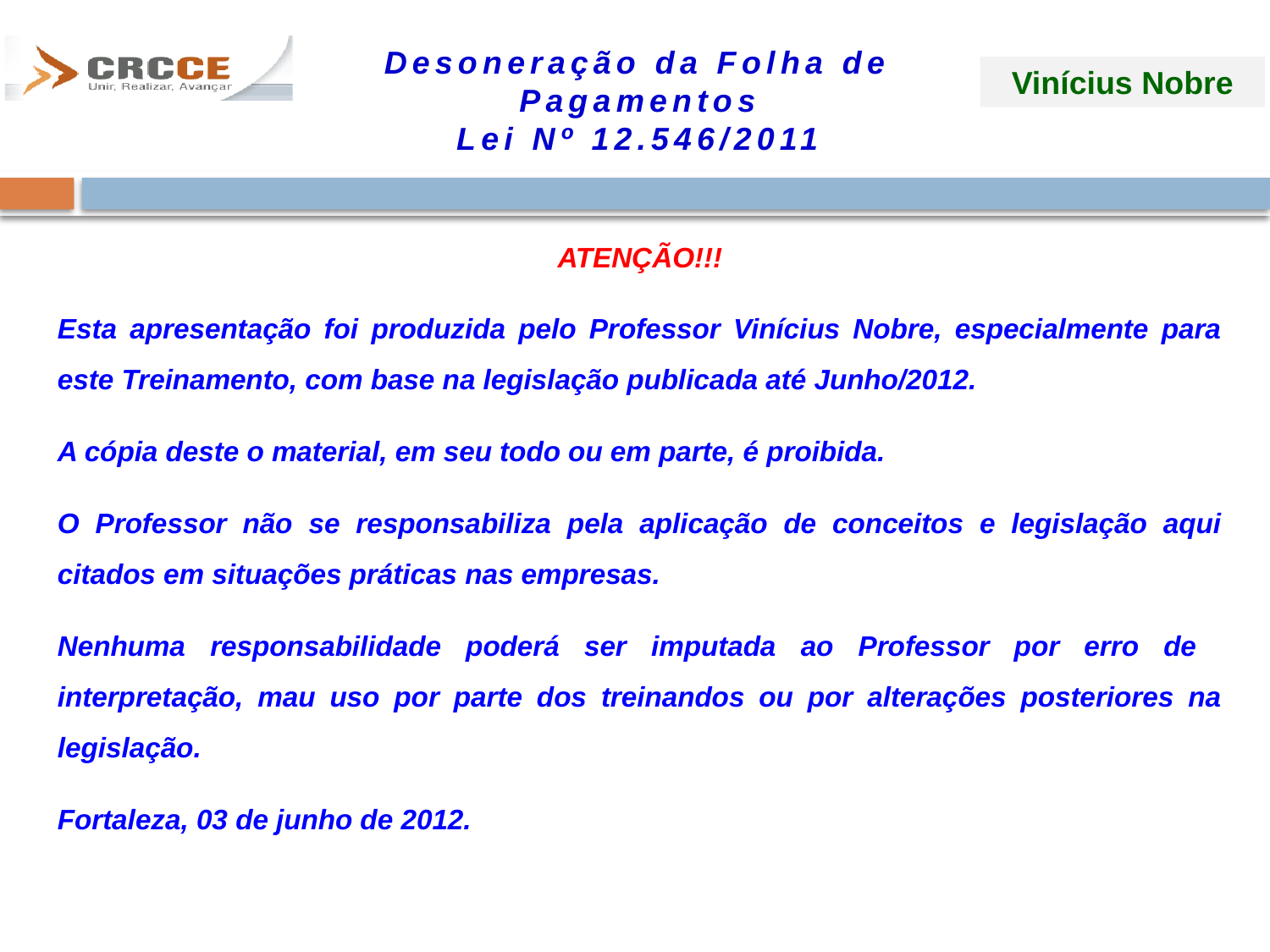

ATENÇÃO!!!
Esta apresentação foi produzida pelo Professor Vinícius Nobre, especialmente para este Treinamento, com base na legislação publicada até Junho/2012.
A cópia deste o material, em seu todo ou em parte, é proibida.
O Professor não se responsabiliza pela aplicação de conceitos e legislação aqui citados em situações práticas nas empresas.
Nenhuma responsabilidade poderá ser imputada ao Professor por erro de  interpretação, mau uso por parte dos treinandos ou por alterações posteriores na legislação.
Fortaleza, 03 de junho de 2012.